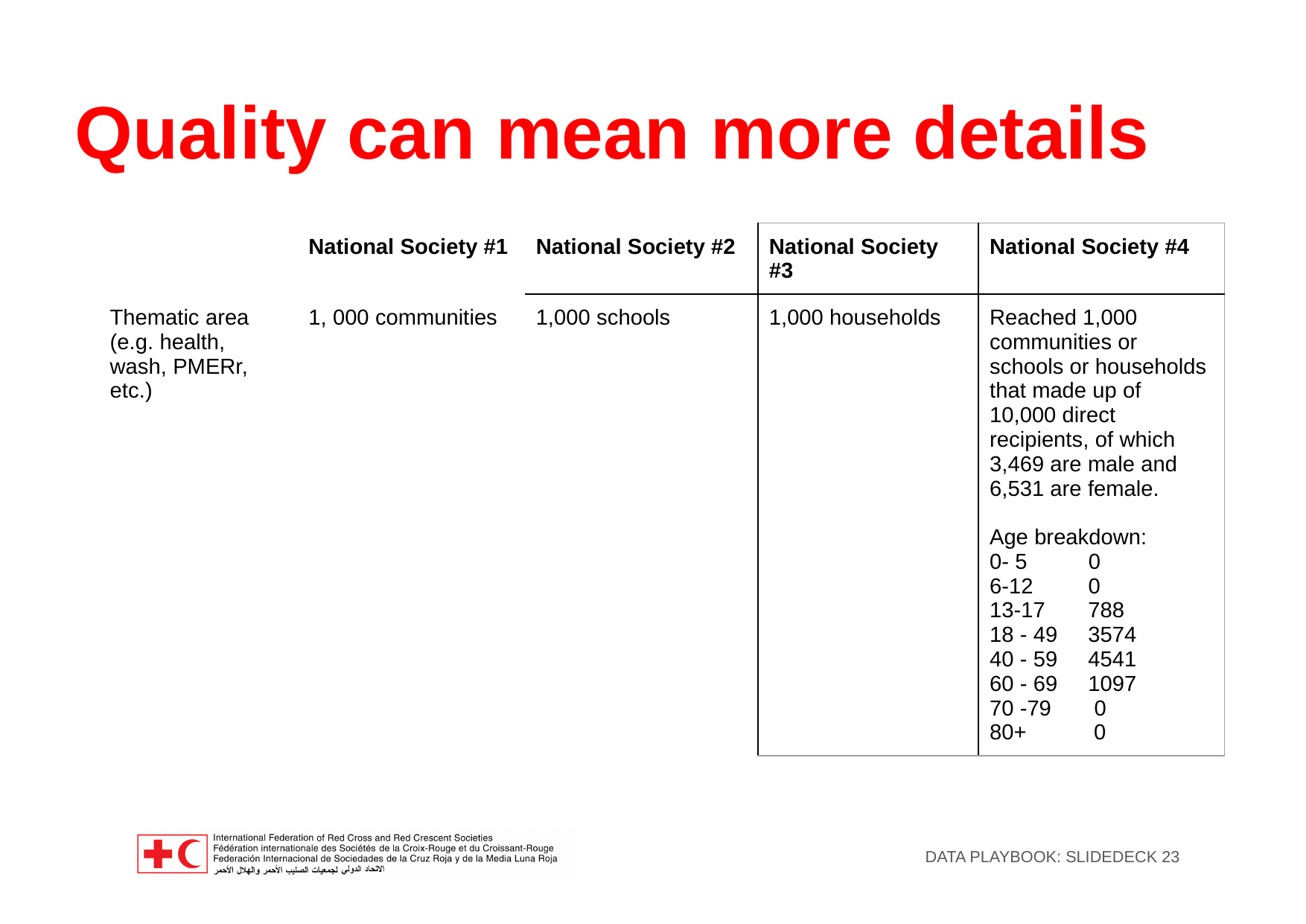

Quality can mean more details
|  | National Society #1 | National Society #2 | National Society #3 | National Society #4 |
| --- | --- | --- | --- | --- |
| Thematic area (e.g. health, wash, PMERr, etc.) | 1, 000 communities | 1,000 schools | 1,000 households | Reached 1,000 communities or schools or households that made up of 10,000 direct recipients, of which 3,469 are male and 6,531 are female. Age breakdown: 0- 5 0 6-12 0 13-17 788 18 - 49 3574 40 - 59 4541 60 - 69 1097 70 -79 0 80+ 0 |